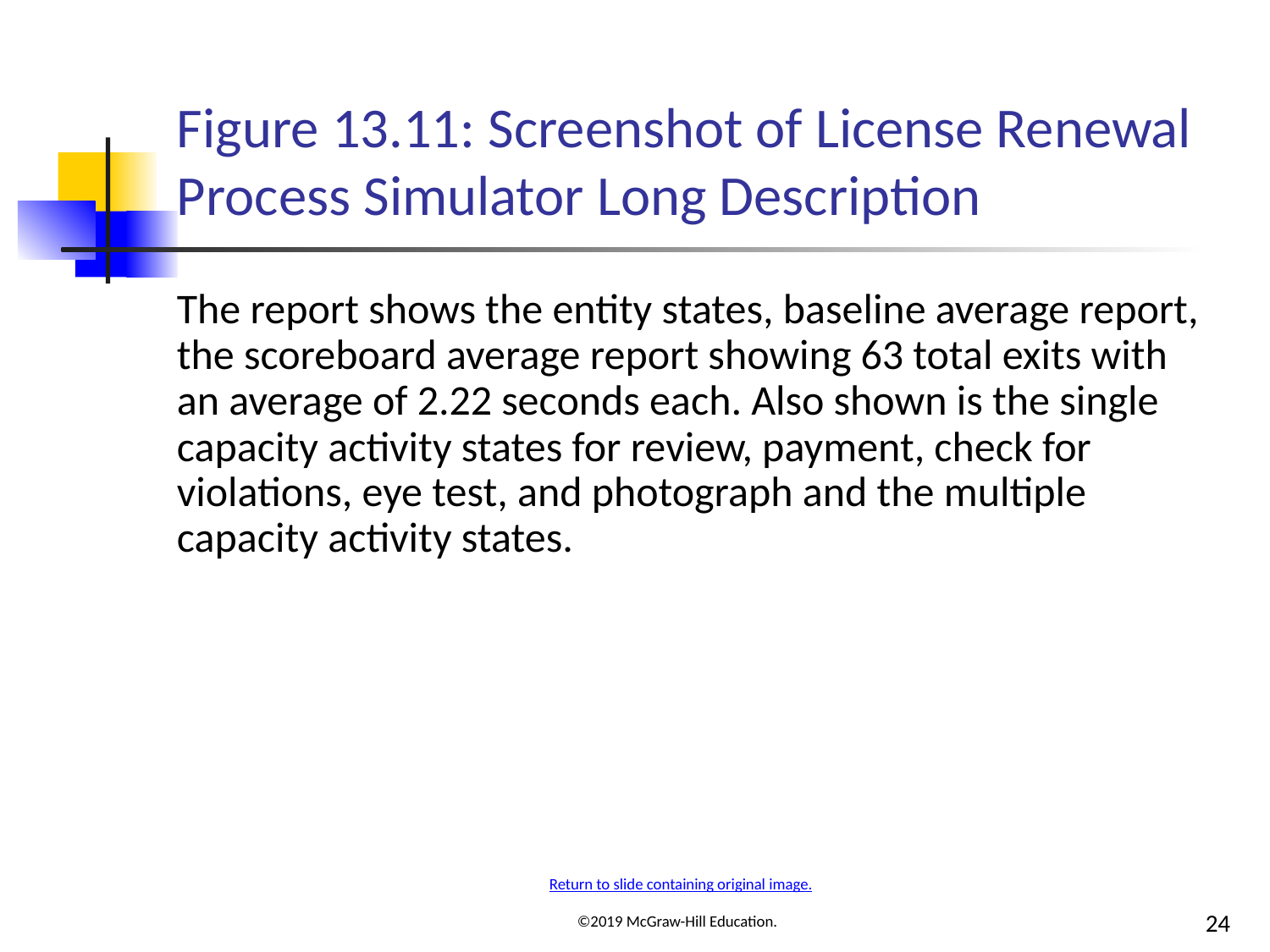

# Figure 13.11: Screenshot of License Renewal Process Simulator Long Description
The report shows the entity states, baseline average report, the scoreboard average report showing 63 total exits with an average of 2.22 seconds each. Also shown is the single capacity activity states for review, payment, check for violations, eye test, and photograph and the multiple capacity activity states.
Return to slide containing original image.